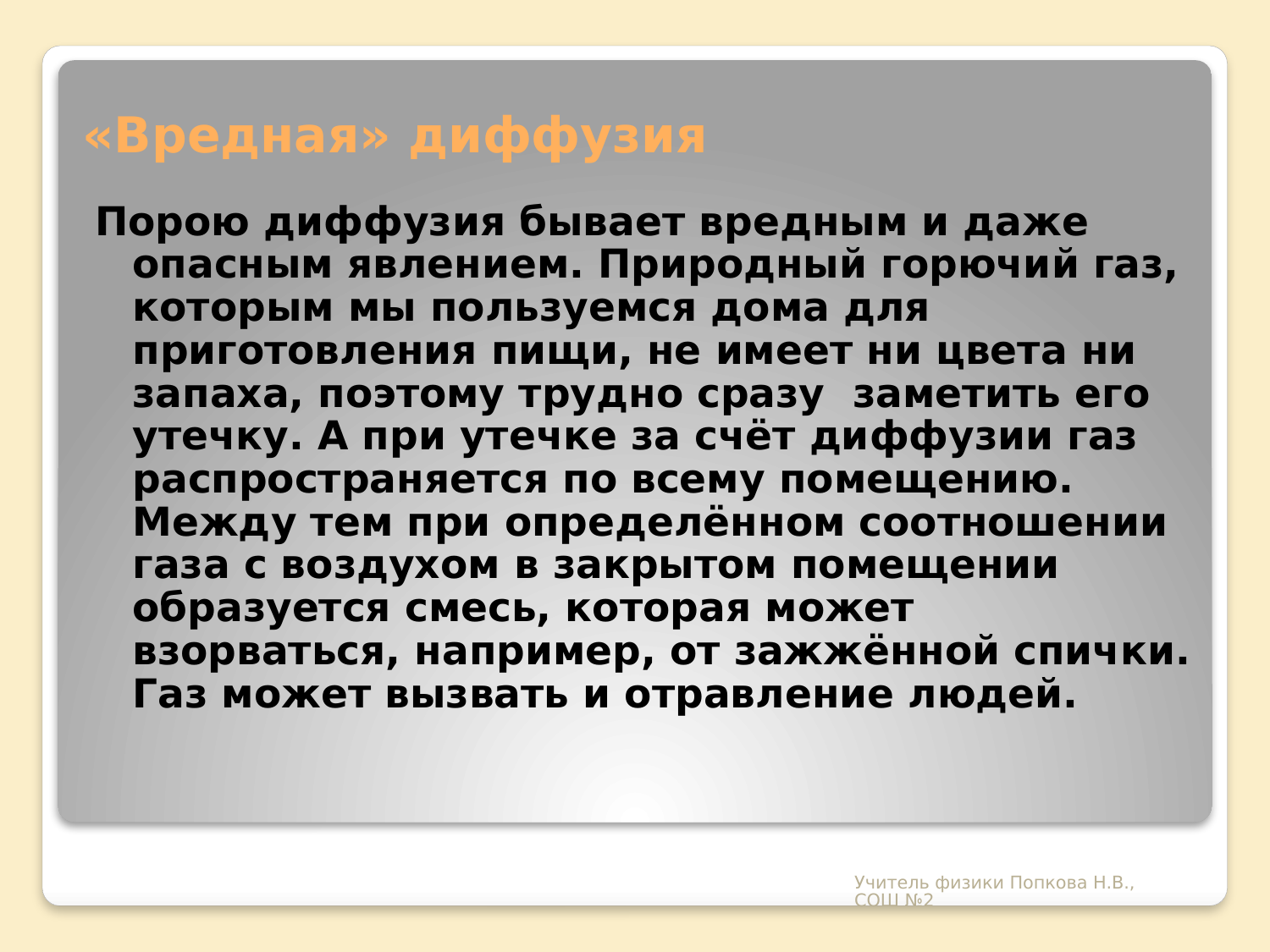

# «Вредная» диффузия
Порою диффузия бывает вредным и даже опасным явлением. Природный горючий газ, которым мы пользуемся дома для приготовления пищи, не имеет ни цвета ни запаха, поэтому трудно сразу  заметить его утечку. А при утечке за счёт диффузии газ распространяется по всему помещению. Между тем при определённом соотношении газа с воздухом в закрытом помещении образуется смесь, которая может взорваться, например, от зажжённой спички. Газ может вызвать и отравление людей.
Учитель физики Попкова Н.В., СОШ №2